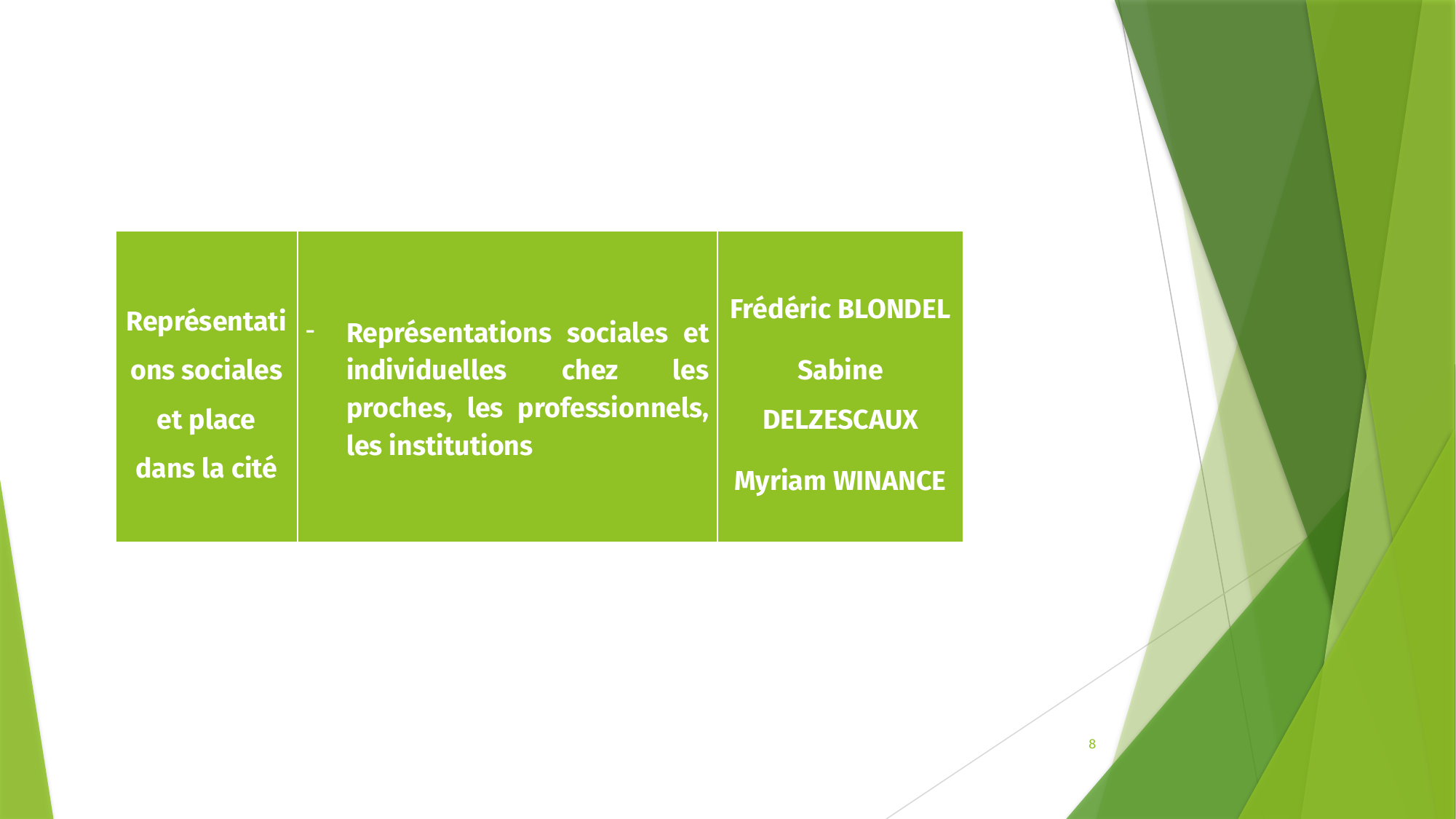

#
| Représentations sociales et place dans la cité | Représentations sociales et individuelles chez les proches, les professionnels, les institutions | Frédéric BLONDEL Sabine DELZESCAUX Myriam WINANCE |
| --- | --- | --- |
8